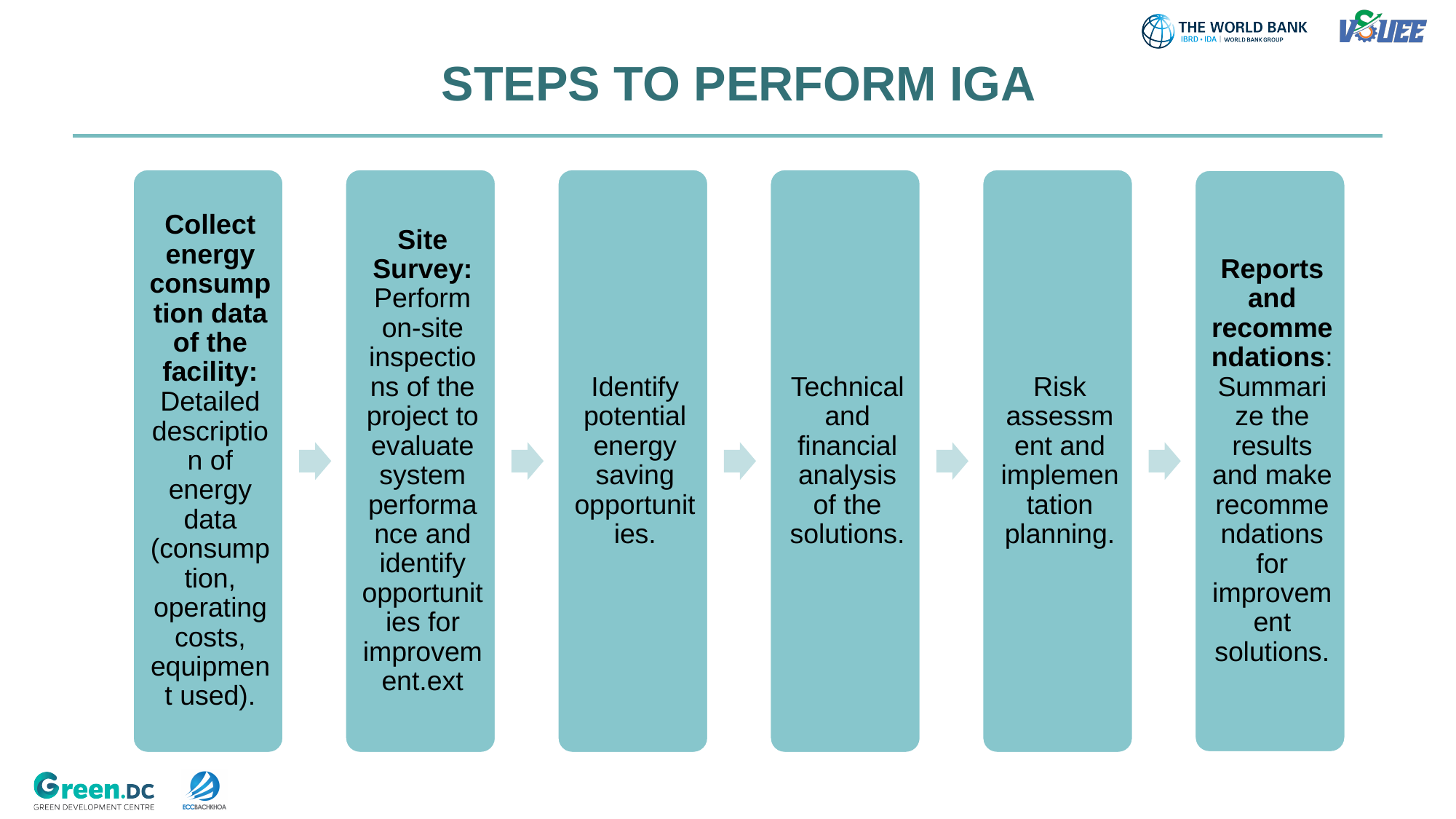

# STEPS TO PERFORM IGA
Collect energy consumption data of the facility: Detailed description of energy data (consumption, operating costs, equipment used).

Site Survey: Perform on-site inspections of the project to evaluate system performance and identify opportunities for improvement.ext

Identify potential energy saving opportunities.

Technical and financial analysis of the solutions.

Risk assessment and implementation planning.

Reports and recommendations: Summarize the results and make recommendations for improvement solutions.